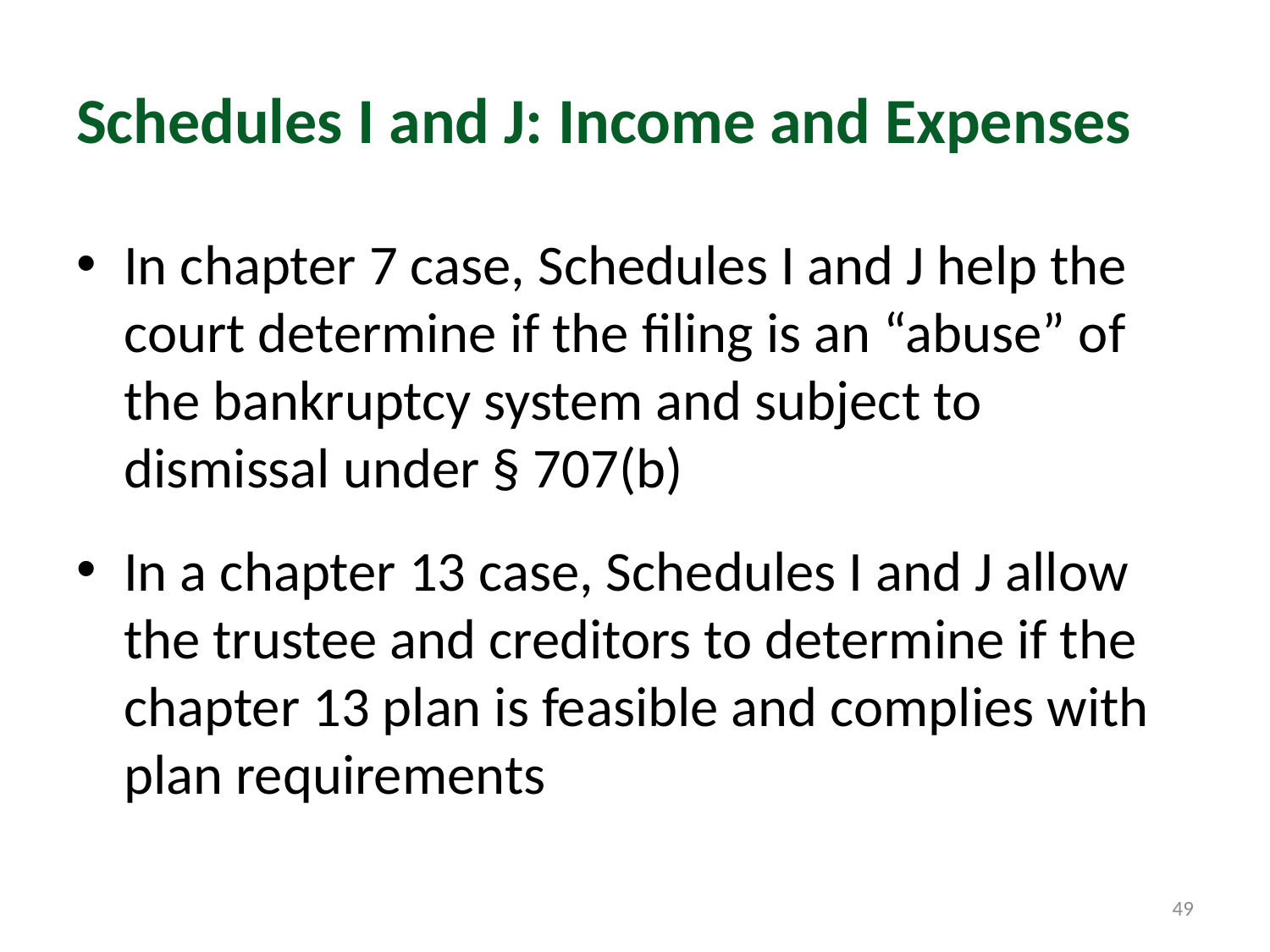

# Schedules I and J: Income and Expenses
In chapter 7 case, Schedules I and J help the court determine if the filing is an “abuse” of the bankruptcy system and subject to dismissal under § 707(b)
In a chapter 13 case, Schedules I and J allow the trustee and creditors to determine if the chapter 13 plan is feasible and complies with plan requirements
49